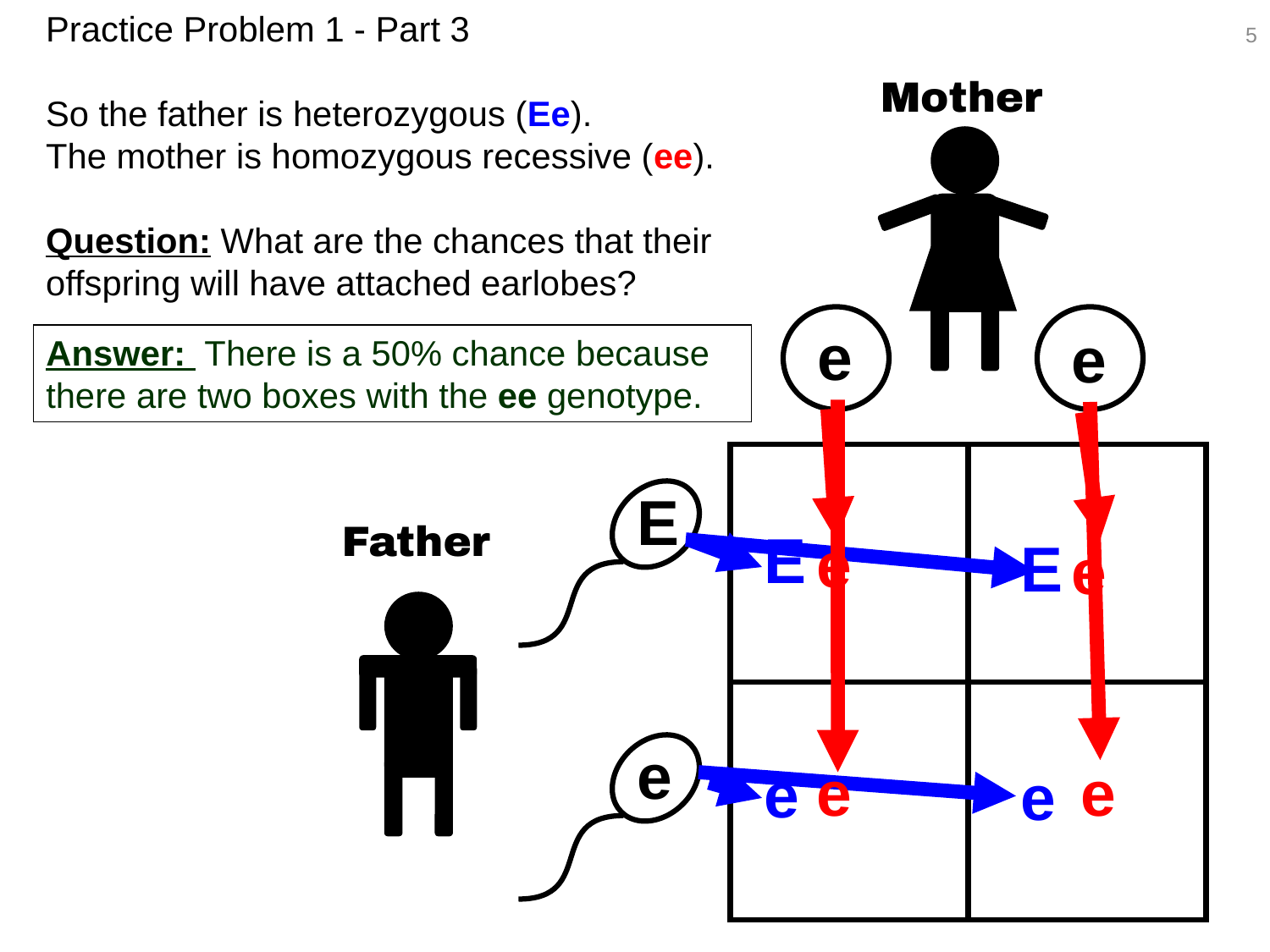

Practice Problem 1 - Part 3

So the father is heterozygous (Ee).
The mother is homozygous recessive (ee).

Question: What are the chances that their offspring will have attached earlobes?
5
Mother

e
e
Answer:  There is a 50% chance because there are two boxes with the ee genotype.

E

Father
E
e
E
e

e

e
e
e
e